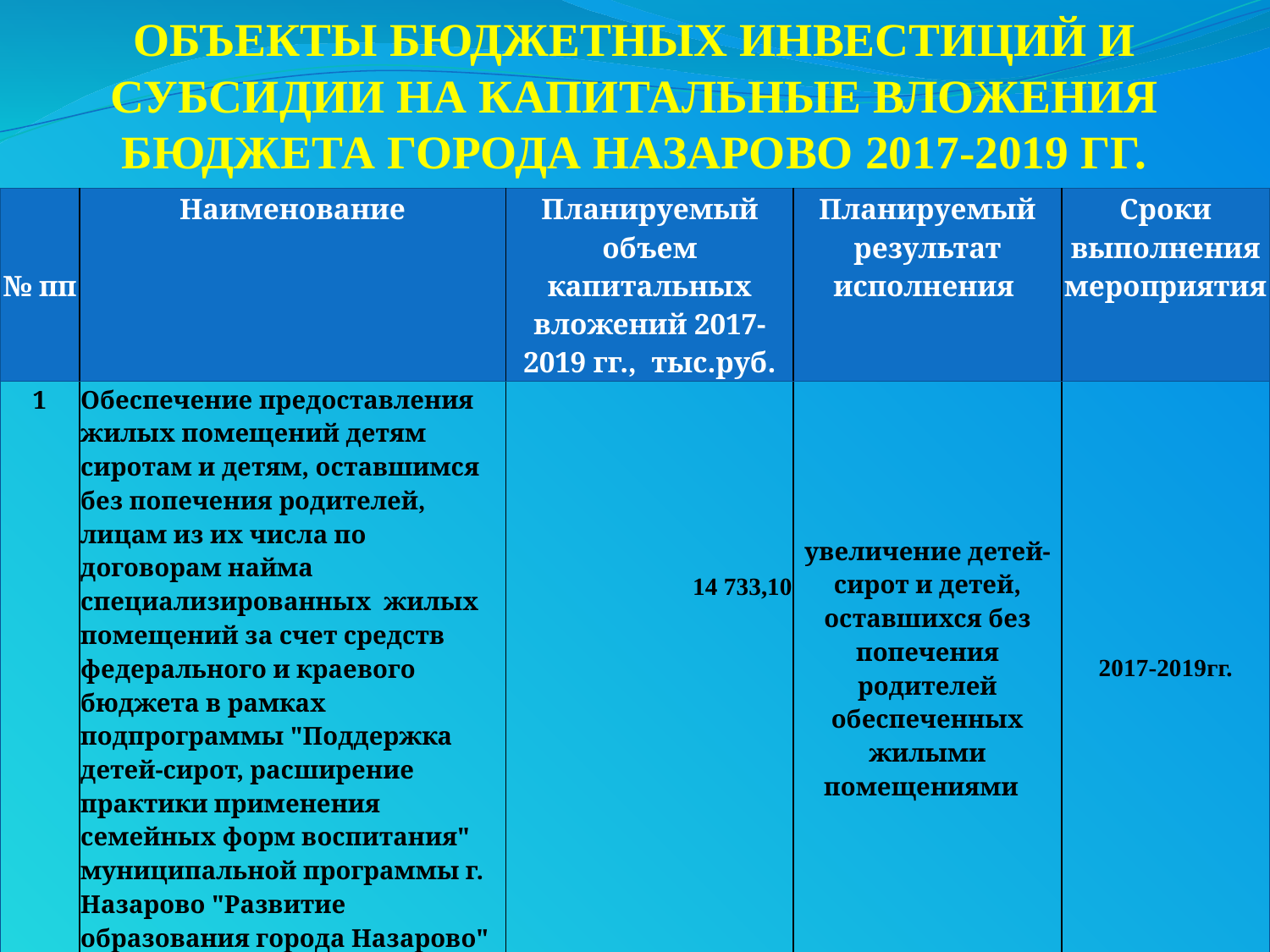

# ОБЪЕКТЫ БЮДЖЕТНЫХ ИНВЕСТИЦИЙ И СУБСИДИИ НА КАПИТАЛЬНЫЕ ВЛОЖЕНИЯ БЮДЖЕТА ГОРОДА НАЗАРОВО 2017-2019 ГГ.
| № пп | Наименование | Планируемый объем капитальных вложений 2017-2019 гг., тыс.руб. | Планируемый результат исполнения | Сроки выполнения мероприятия |
| --- | --- | --- | --- | --- |
| 1 | Обеспечение предоставления жилых помещений детям сиротам и детям, оставшимся без попечения родителей, лицам из их числа по договорам найма специализированных жилых помещений за счет средств федерального и краевого бюджета в рамках подпрограммы "Поддержка детей-сирот, расширение практики применения семейных форм воспитания" муниципальной программы г. Назарово "Развитие образования города Назарово" | 14 733,10 | увеличение детей- сирот и детей, оставшихся без попечения родителей обеспеченных жилыми помещениями | 2017-2019гг. |
| 2 | Обеспечение мероприятий по переселению граждан из аварийного жилищного фонда | 72515,38 | Переселение 200 граждан из аварийного жилищного фонда муниципальных образований | 2017-2019 гг. |